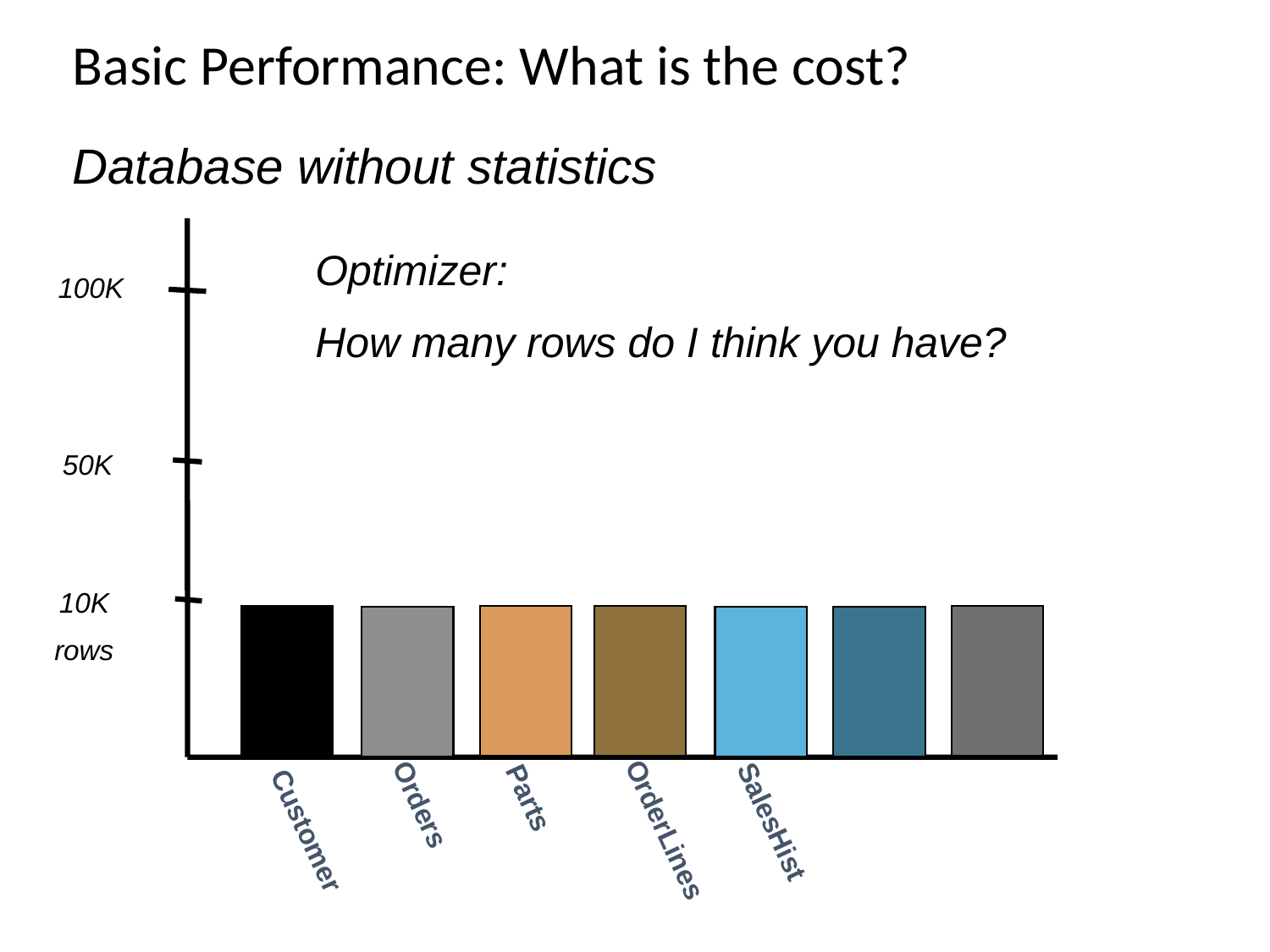

# Basic Performance: What is the cost?
Database without statistics

Optimizer:
How many rows do I think you have?
100K

50K

10K
rows

OrderLines
Parts
Orders
SalesHist
Customer